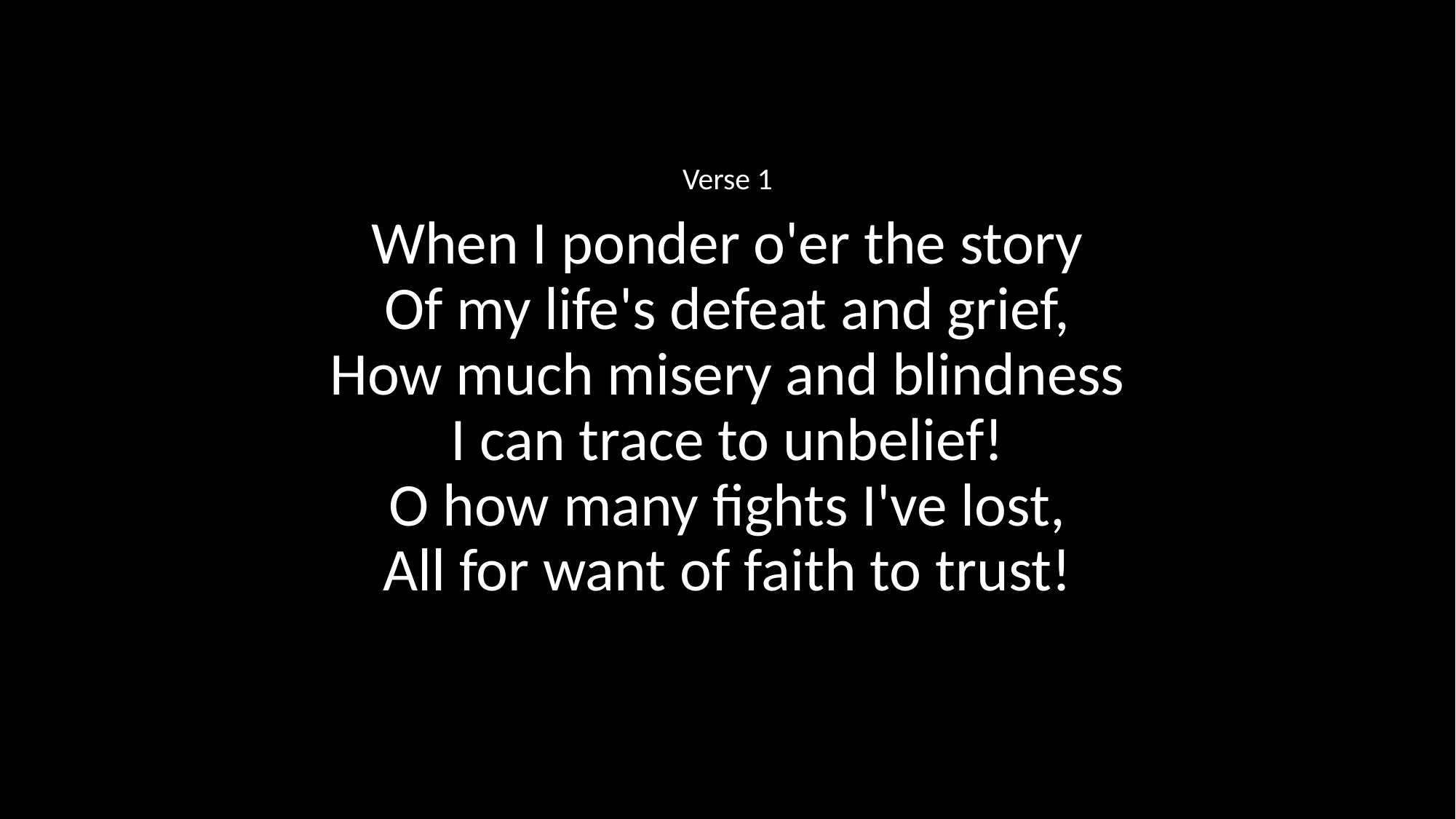

Verse 1
When I ponder o'er the story
Of my life's defeat and grief,
How much misery and blindness
I can trace to unbelief!
O how many fights I've lost,
All for want of faith to trust!